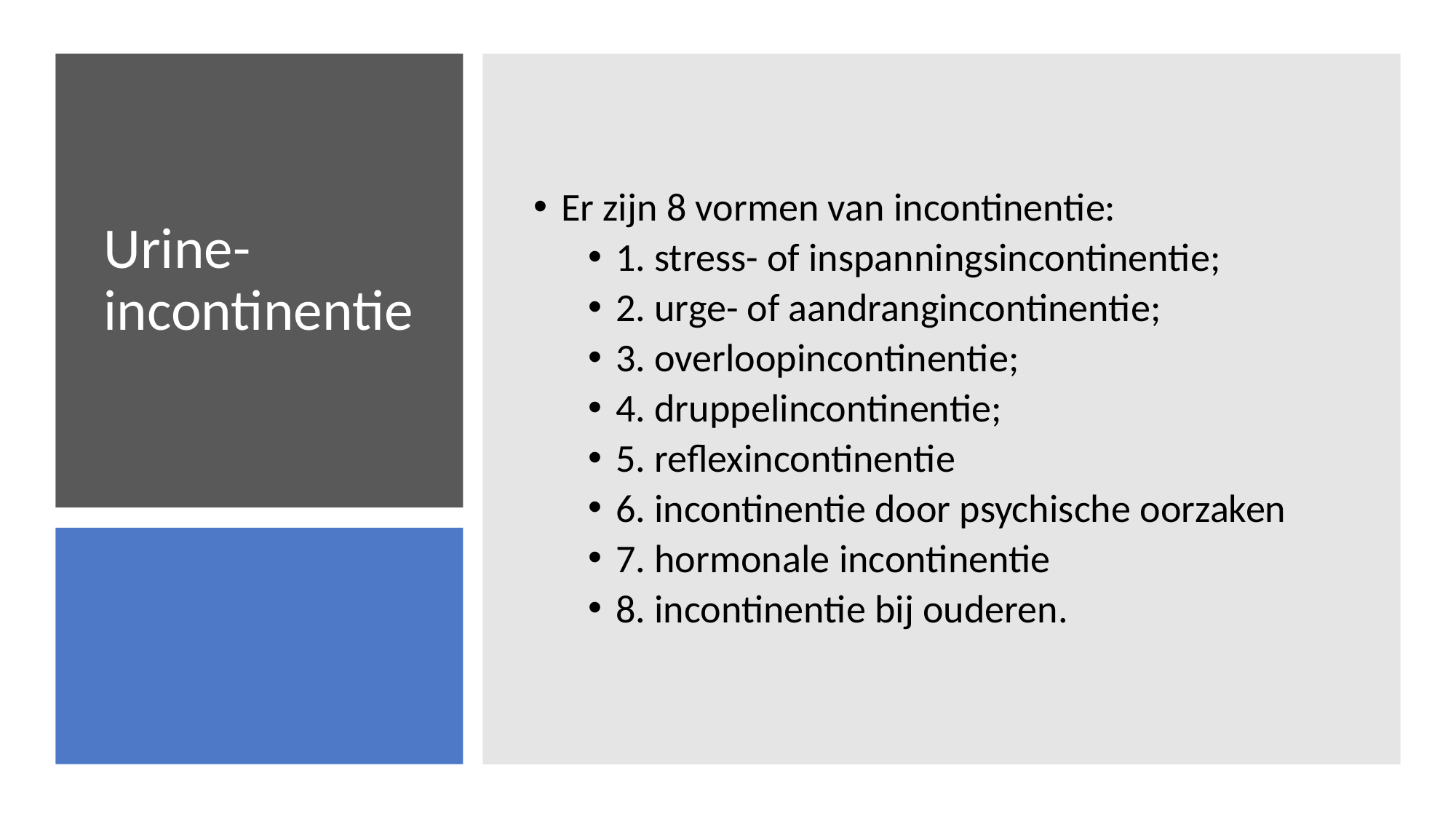

Er zijn 8 vormen van incontinentie:
1. stress- of inspanningsincontinentie;
2. urge- of aandrangincontinentie;
3. overloopincontinentie;
4. druppelincontinentie;
5. reflexincontinentie
6. incontinentie door psychische oorzaken
7. hormonale incontinentie
8. incontinentie bij ouderen.
# Urine-incontinentie